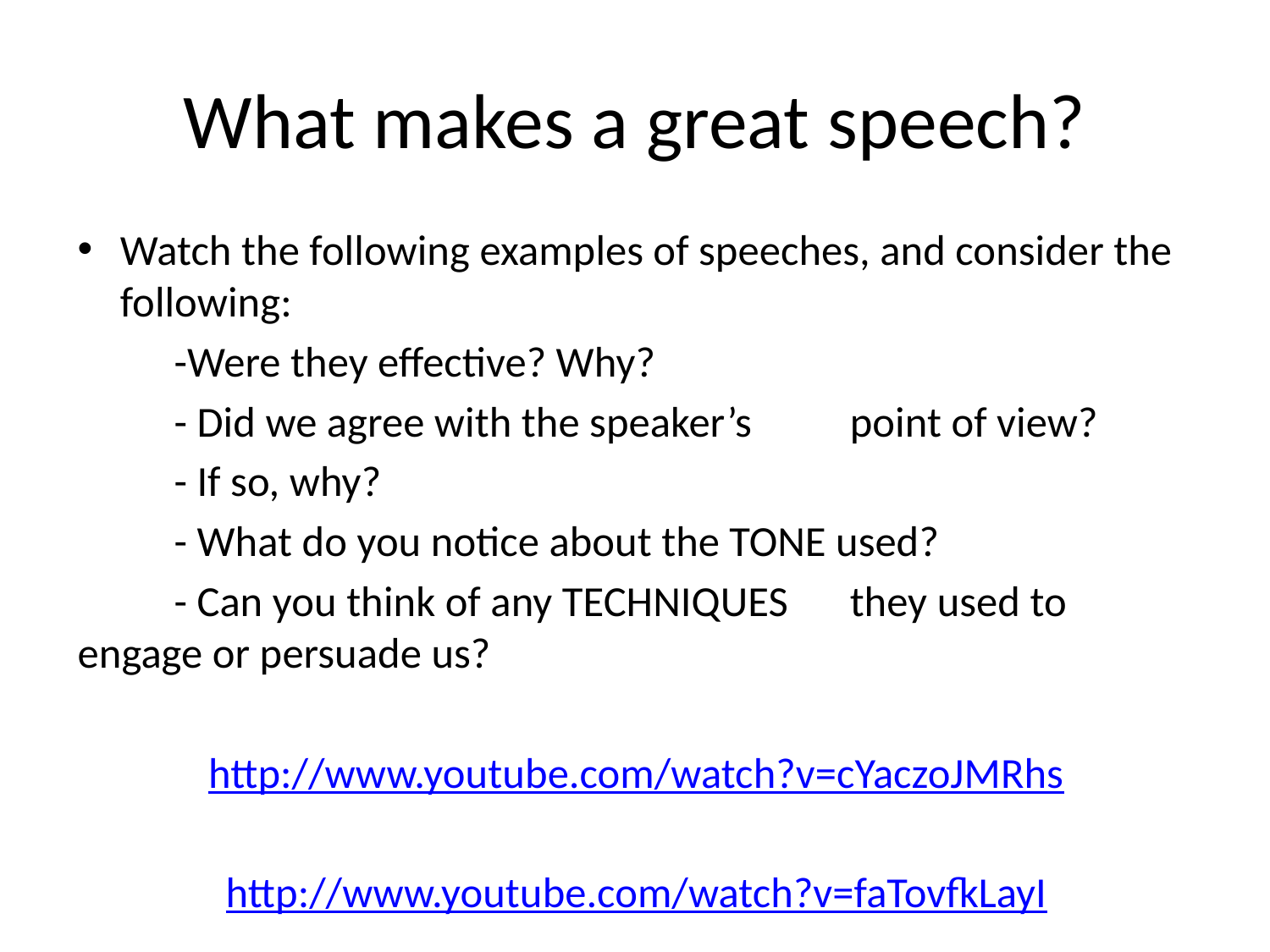

# What makes a great speech?
Watch the following examples of speeches, and consider the following:
		-Were they effective? Why?
		- Did we agree with the speaker’s 			point of view?
		- If so, why?
		- What do you notice about the TONE used?
		- Can you think of any TECHNIQUES 			they used to engage or persuade us?

http://www.youtube.com/watch?v=cYaczoJMRhs

http://www.youtube.com/watch?v=faTovfkLayI